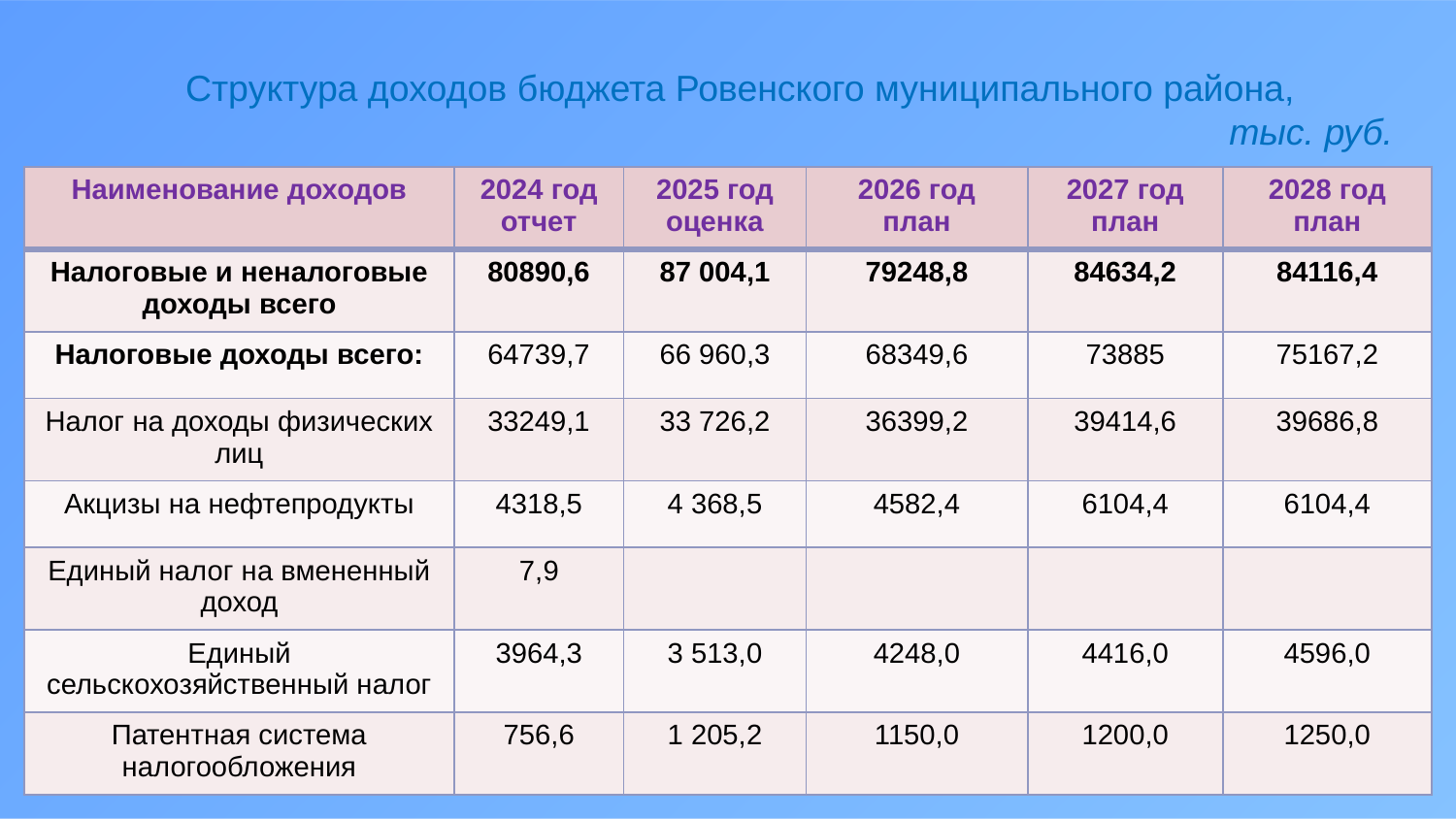

Структура доходов бюджета Ровенского муниципального района,
тыс. руб.
| Наименование доходов | 2024 год отчет | 2025 год оценка | 2026 год план | 2027 год план | 2028 год план |
| --- | --- | --- | --- | --- | --- |
| Налоговые и неналоговые доходы всего | 80890,6 | 87 004,1 | 79248,8 | 84634,2 | 84116,4 |
| Налоговые доходы всего: | 64739,7 | 66 960,3 | 68349,6 | 73885 | 75167,2 |
| Налог на доходы физических лиц | 33249,1 | 33 726,2 | 36399,2 | 39414,6 | 39686,8 |
| Акцизы на нефтепродукты | 4318,5 | 4 368,5 | 4582,4 | 6104,4 | 6104,4 |
| Единый налог на вмененный доход | 7,9 |  |  |  |  |
| Единый сельскохозяйственный налог | 3964,3 | 3 513,0 | 4248,0 | 4416,0 | 4596,0 |
| Патентная система налогообложения | 756,6 | 1 205,2 | 1150,0 | 1200,0 | 1250,0 |